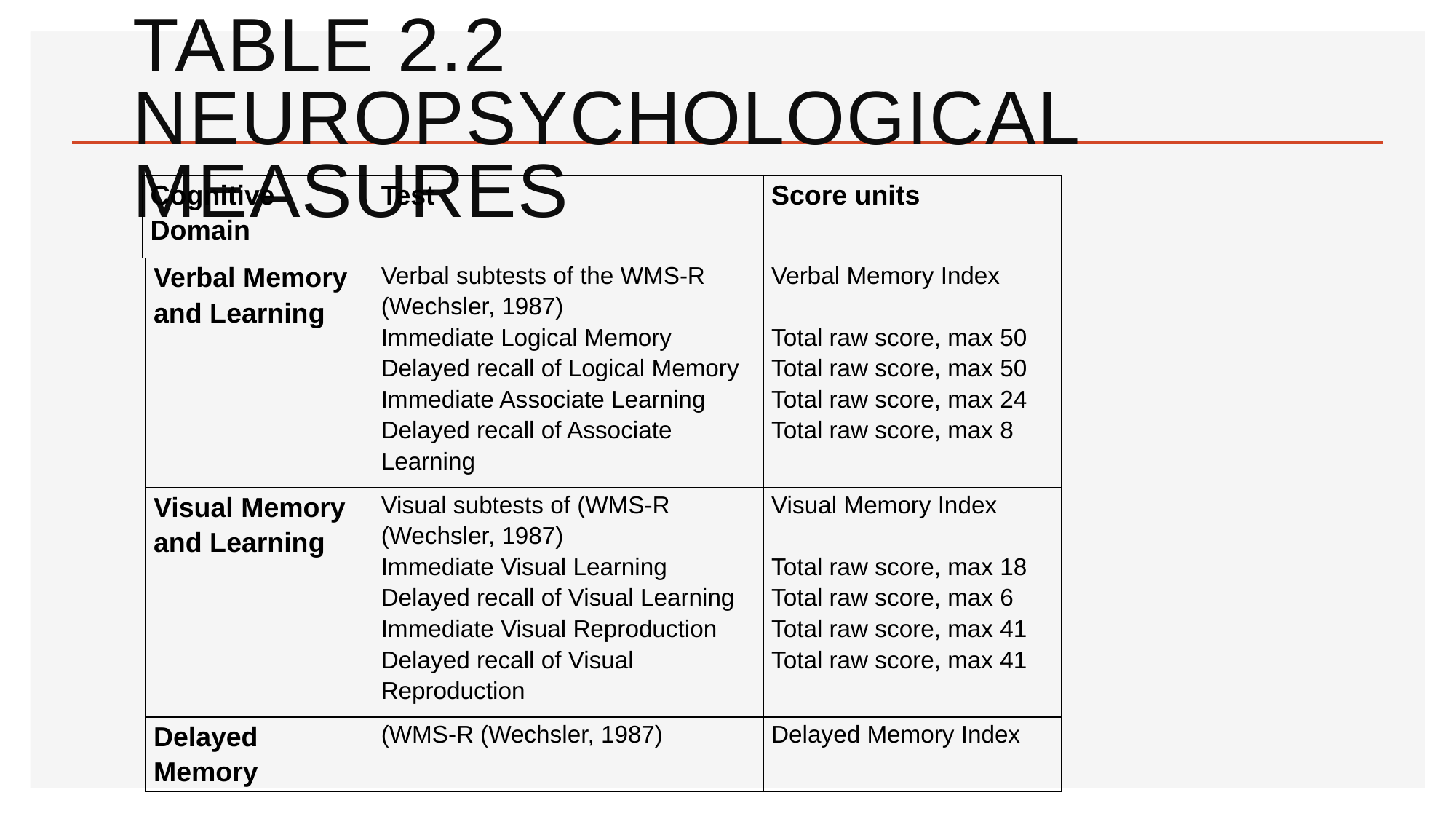

# Table 2.2 Neuropsychological measures
| Cognitive Domain | Test | Score units |
| --- | --- | --- |
| Verbal Memory and Learning | Verbal subtests of the WMS-R (Wechsler, 1987) Immediate Logical Memory Delayed recall of Logical Memory Immediate Associate Learning Delayed recall of Associate Learning | Verbal Memory Index   Total raw score, max 50 Total raw score, max 50 Total raw score, max 24 Total raw score, max 8 |
| --- | --- | --- |
| Visual Memory and Learning | Visual subtests of (WMS-R (Wechsler, 1987) Immediate Visual Learning Delayed recall of Visual Learning Immediate Visual Reproduction Delayed recall of Visual Reproduction | Visual Memory Index   Total raw score, max 18 Total raw score, max 6 Total raw score, max 41 Total raw score, max 41 |
| Delayed Memory | (WMS-R (Wechsler, 1987) | Delayed Memory Index |